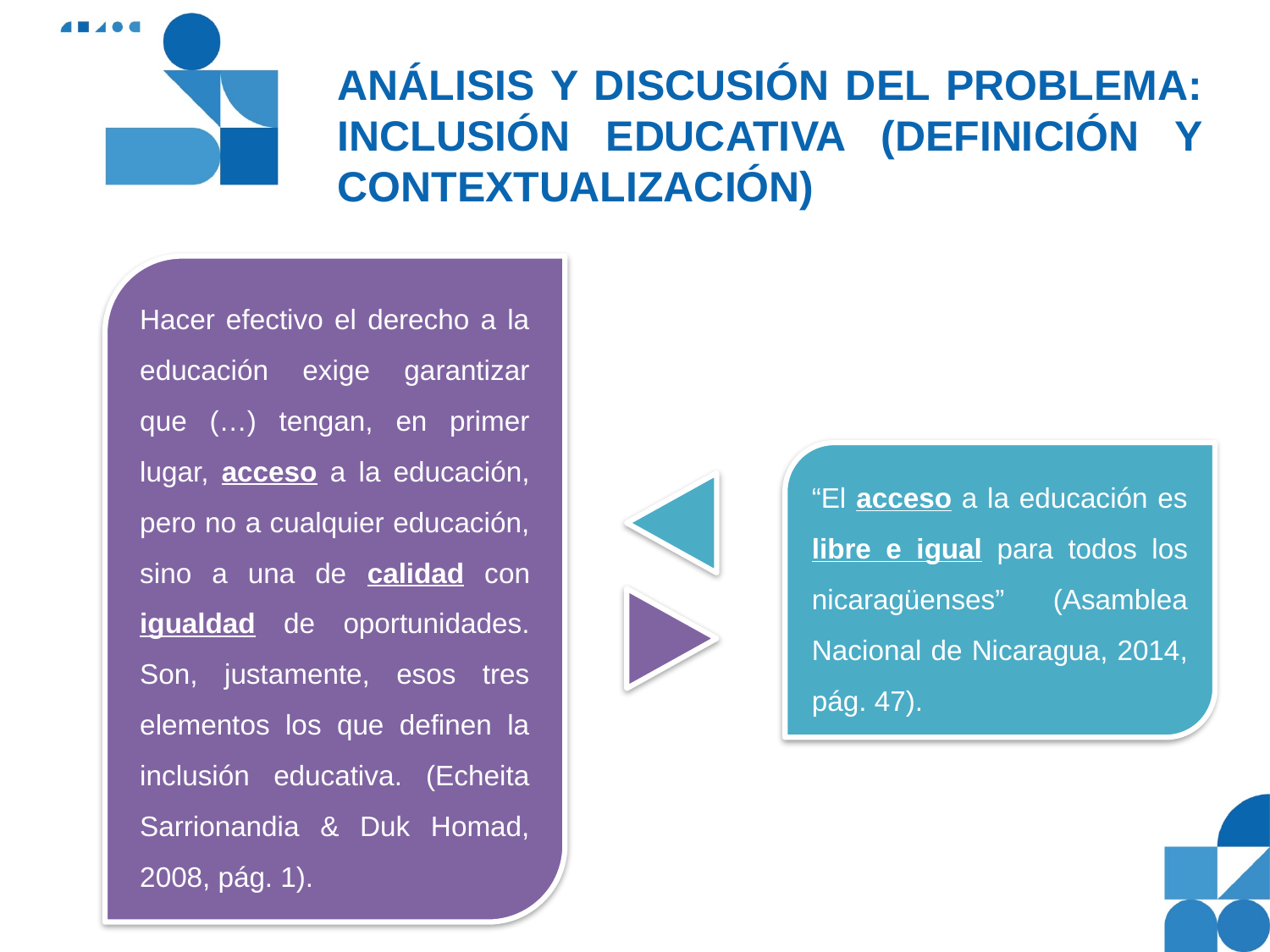

# ANÁLISIS Y DISCUSIÓN DEL PROBLEMA: INCLUSIÓN EDUCATIVA (DEFINICIÓN Y CONTEXTUALIZACIÓN)
Hacer efectivo el derecho a la educación exige garantizar que (…) tengan, en primer lugar, acceso a la educación, pero no a cualquier educación, sino a una de calidad con igualdad de oportunidades. Son, justamente, esos tres elementos los que definen la inclusión educativa. (Echeita Sarrionandia & Duk Homad, 2008, pág. 1).
“El acceso a la educación es libre e igual para todos los nicaragüenses” (Asamblea Nacional de Nicaragua, 2014, pág. 47).